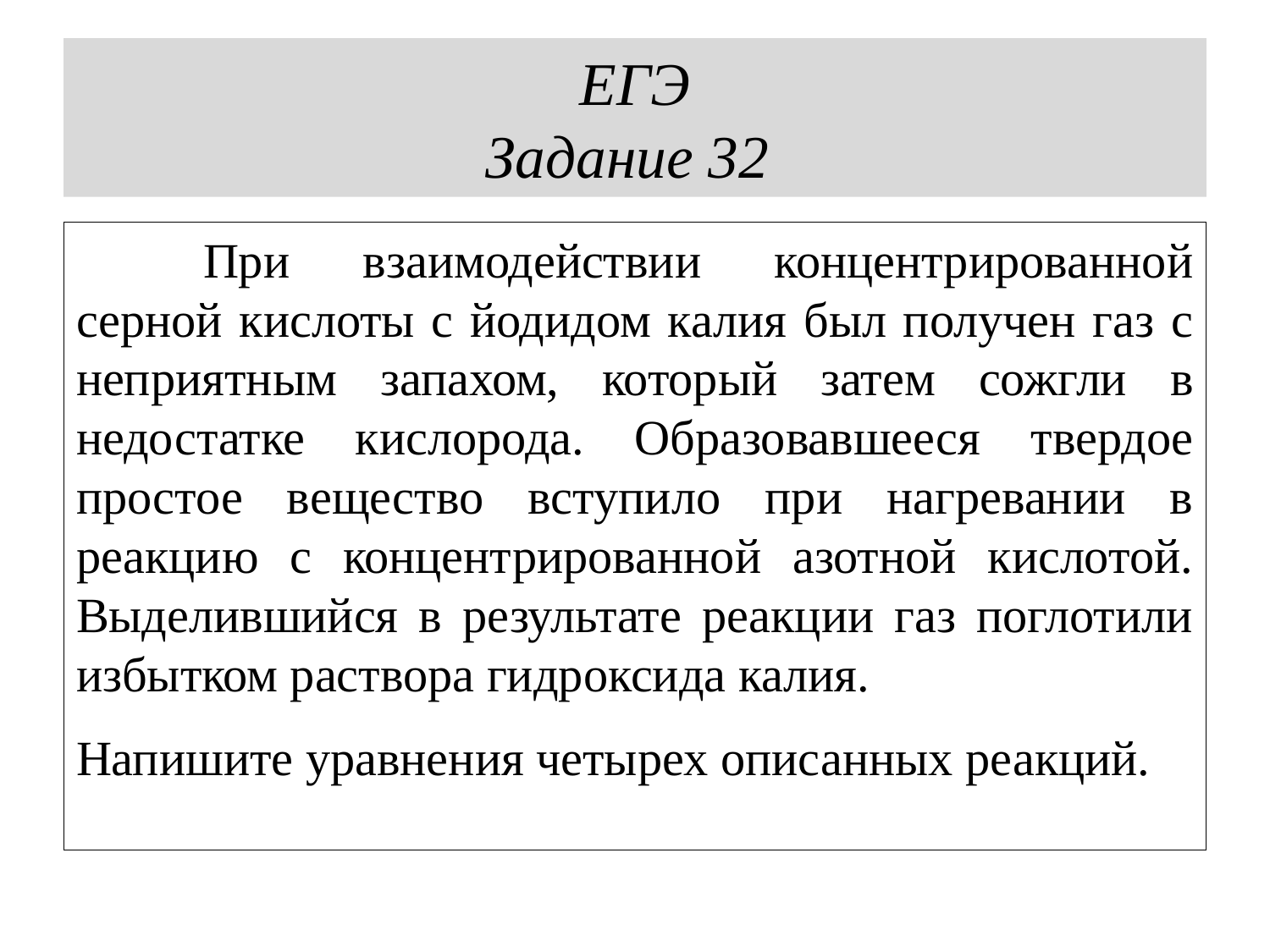

# ЕГЭ Задание 32
	При взаимодействии концентрированной серной кислоты с йодидом калия был получен газ с неприятным запахом, который затем сожгли в недостатке кислорода. Образовавшееся твердое простое вещество вступило при нагревании в реакцию с концентрированной азотной кислотой. Выделившийся в результате реакции газ поглотили избытком раствора гидроксида калия.
Напишите уравнения четырех описанных реакций.